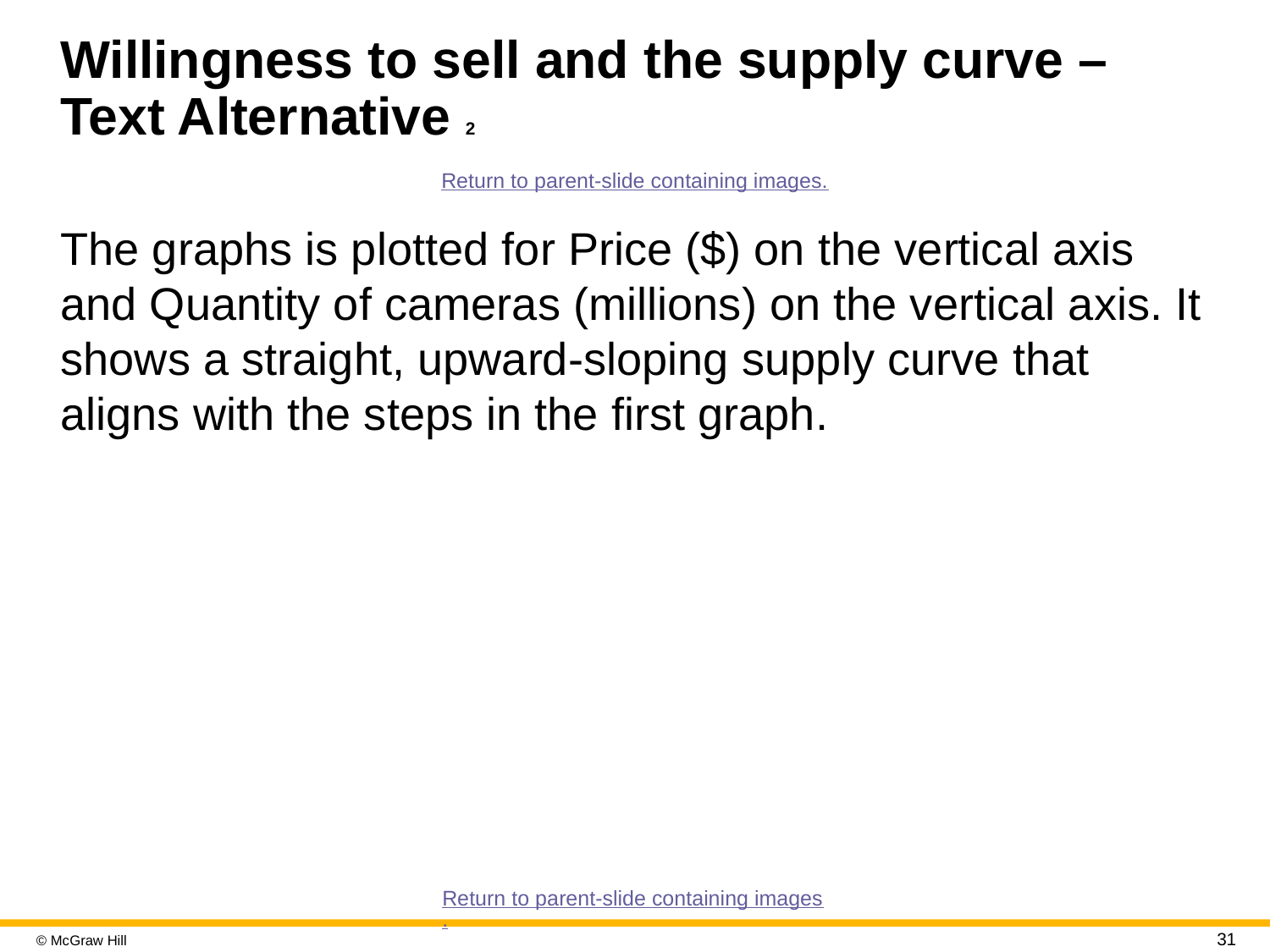

# Willingness to sell and the supply curve – Text Alternative 2
Return to parent-slide containing images.
The graphs is plotted for Price ($) on the vertical axis and Quantity of cameras (millions) on the vertical axis. It shows a straight, upward-sloping supply curve that aligns with the steps in the first graph.
Return to parent-slide containing images.